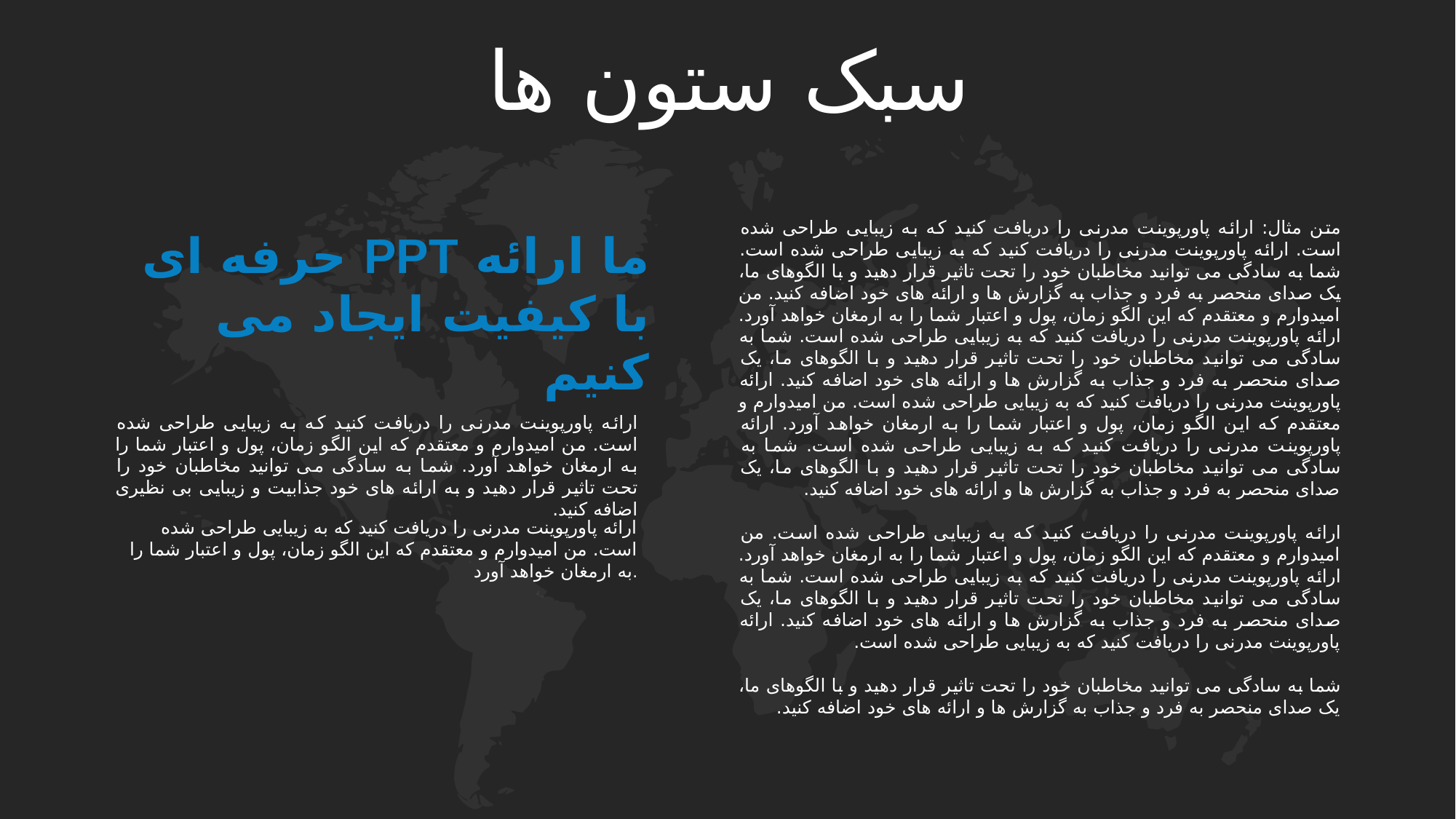

سبک ستون ها
متن مثال: ارائه پاورپوینت مدرنی را دریافت کنید که به زیبایی طراحی شده است. ارائه پاورپوینت مدرنی را دریافت کنید که به زیبایی طراحی شده است. شما به سادگی می توانید مخاطبان خود را تحت تاثیر قرار دهید و با الگوهای ما، یک صدای منحصر به فرد و جذاب به گزارش ها و ارائه های خود اضافه کنید. من امیدوارم و معتقدم که این الگو زمان، پول و اعتبار شما را به ارمغان خواهد آورد. ارائه پاورپوینت مدرنی را دریافت کنید که به زیبایی طراحی شده است. شما به سادگی می توانید مخاطبان خود را تحت تاثیر قرار دهید و با الگوهای ما، یک صدای منحصر به فرد و جذاب به گزارش ها و ارائه های خود اضافه کنید. ارائه پاورپوینت مدرنی را دریافت کنید که به زیبایی طراحی شده است. من امیدوارم و معتقدم که این الگو زمان، پول و اعتبار شما را به ارمغان خواهد آورد. ارائه پاورپوینت مدرنی را دریافت کنید که به زیبایی طراحی شده است. شما به سادگی می توانید مخاطبان خود را تحت تاثیر قرار دهید و با الگوهای ما، یک صدای منحصر به فرد و جذاب به گزارش ها و ارائه های خود اضافه کنید.

ارائه پاورپوینت مدرنی را دریافت کنید که به زیبایی طراحی شده است. من امیدوارم و معتقدم که این الگو زمان، پول و اعتبار شما را به ارمغان خواهد آورد. ارائه پاورپوینت مدرنی را دریافت کنید که به زیبایی طراحی شده است. شما به سادگی می توانید مخاطبان خود را تحت تاثیر قرار دهید و با الگوهای ما، یک صدای منحصر به فرد و جذاب به گزارش ها و ارائه های خود اضافه کنید. ارائه پاورپوینت مدرنی را دریافت کنید که به زیبایی طراحی شده است.

شما به سادگی می توانید مخاطبان خود را تحت تاثیر قرار دهید و با الگوهای ما، یک صدای منحصر به فرد و جذاب به گزارش ها و ارائه های خود اضافه کنید.
ما ارائه PPT حرفه ای با کیفیت ایجاد می کنیم
ارائه پاورپوینت مدرنی را دریافت کنید که به زیبایی طراحی شده است. من امیدوارم و معتقدم که این الگو زمان، پول و اعتبار شما را به ارمغان خواهد آورد. شما به سادگی می توانید مخاطبان خود را تحت تاثیر قرار دهید و به ارائه های خود جذابیت و زیبایی بی نظیری اضافه کنید.
ارائه پاورپوینت مدرنی را دریافت کنید که به زیبایی طراحی شده است. من امیدوارم و معتقدم که این الگو زمان، پول و اعتبار شما را به ارمغان خواهد آورد.